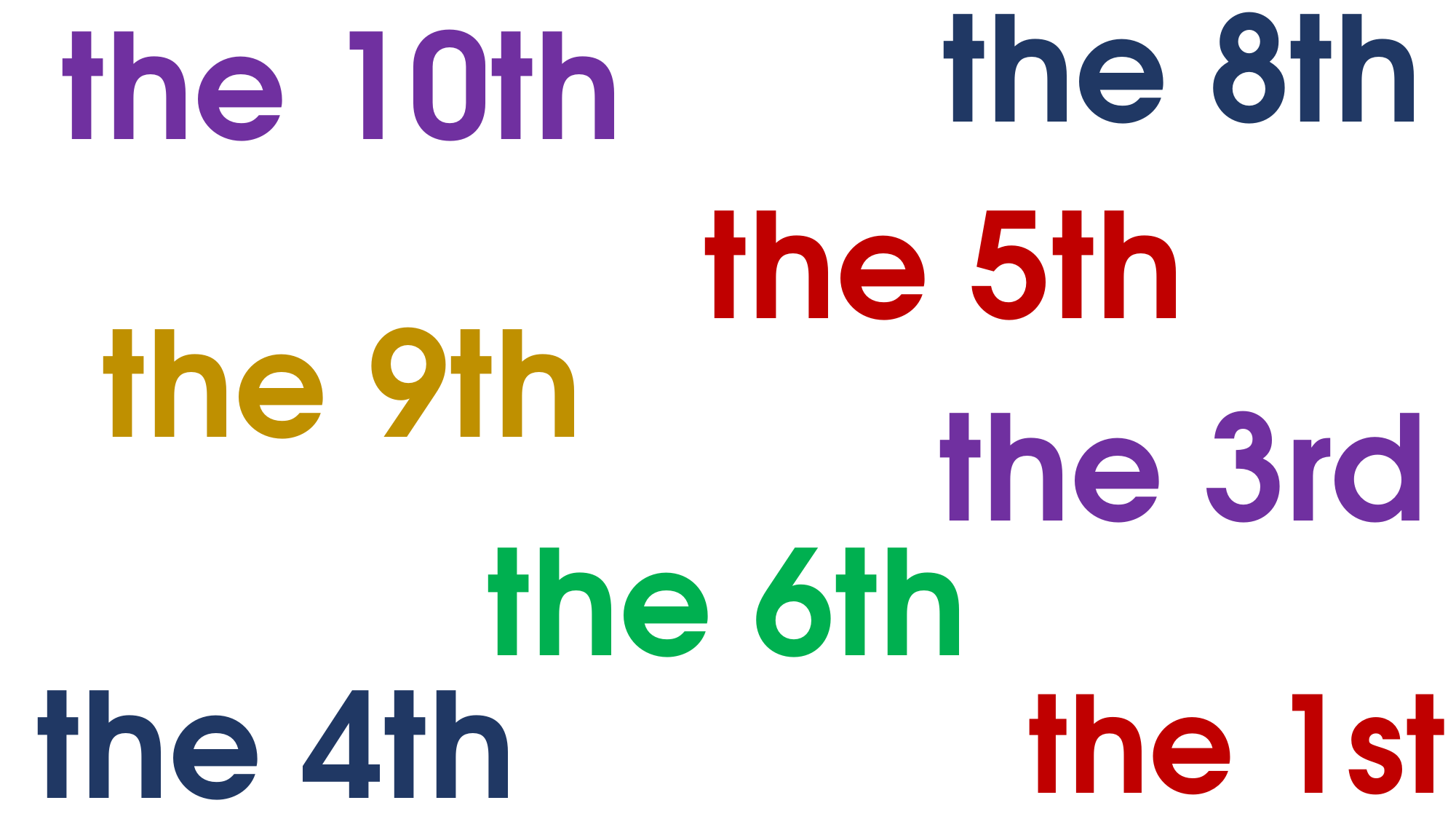

the 8th
the 10th
the 5th
the 9th
the 3rd
the 6th
the 4th
the 1st